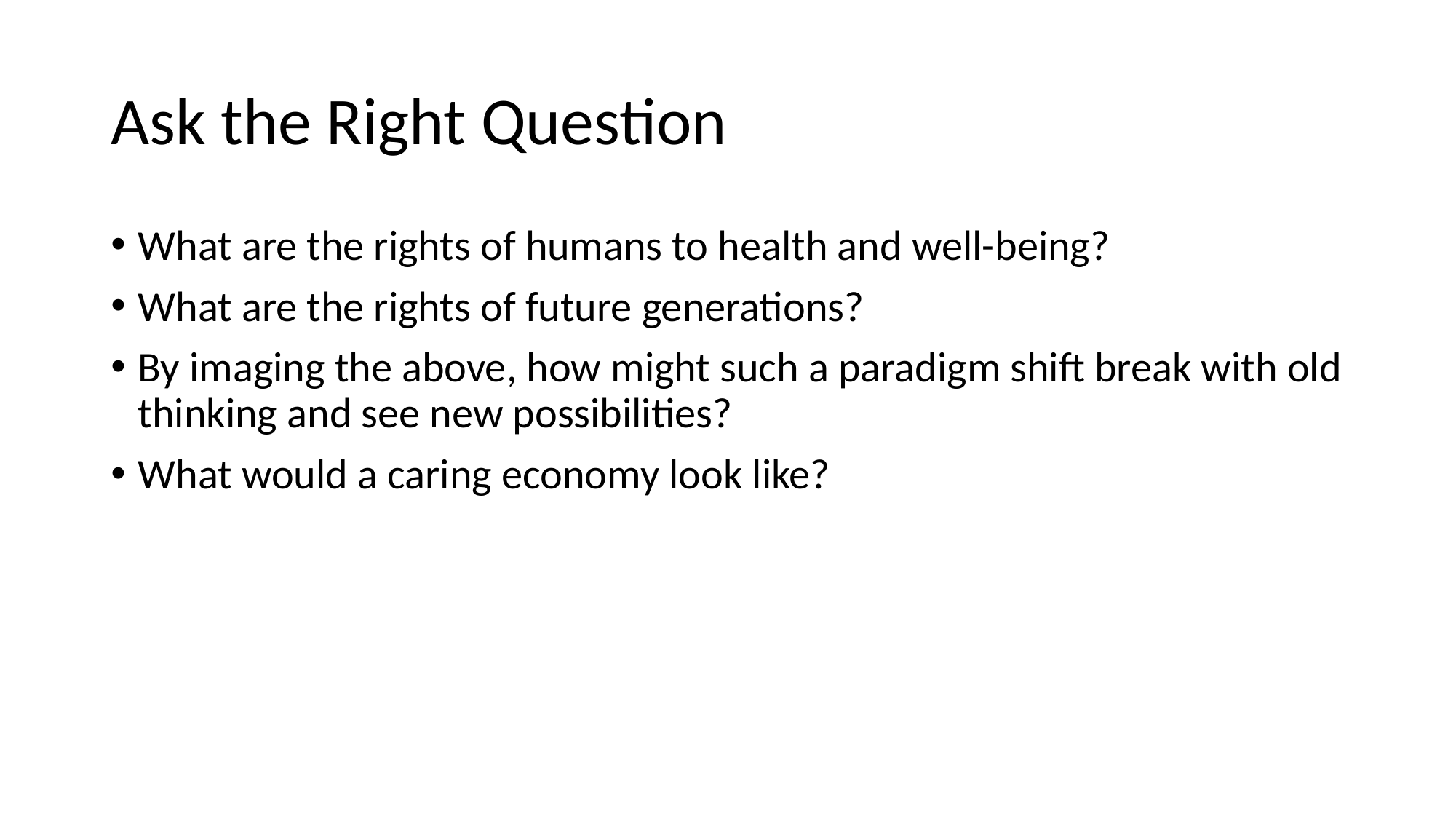

# Ask the Right Question
What are the rights of humans to health and well-being?
What are the rights of future generations?
By imaging the above, how might such a paradigm shift break with old thinking and see new possibilities?
What would a caring economy look like?